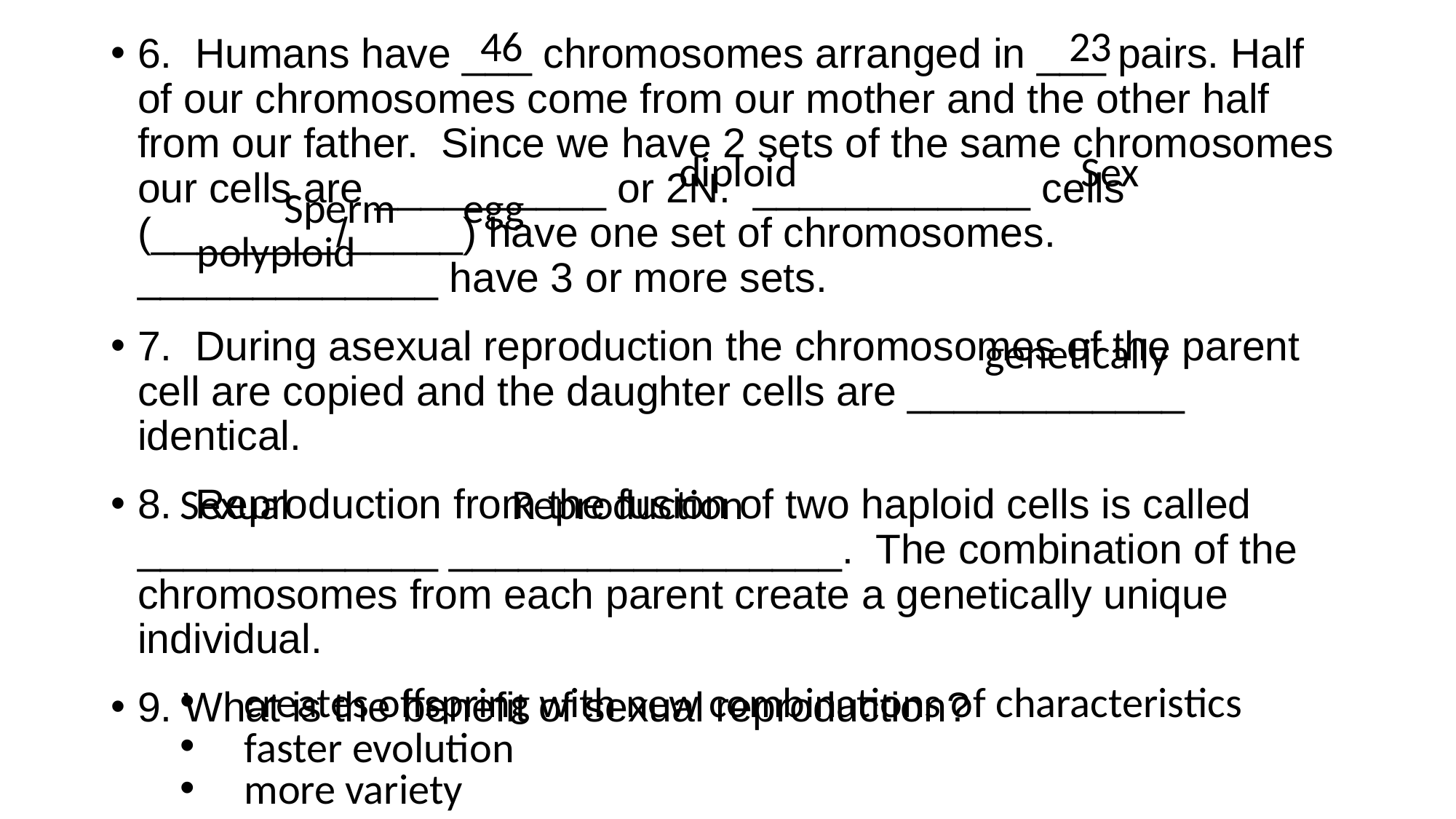

46
23
6.  Humans have ___ chromosomes arranged in ___ pairs. Half of our chromosomes come from our mother and the other half from our father.  Since we have 2 sets of the same chromosomes our cells are __________ or 2N.  ____________ cells (________/_____) have one set of chromosomes.  _____________ have 3 or more sets.
7.  During asexual reproduction the chromosomes of the parent cell are copied and the daughter cells are ____________ identical.
8.  Reproduction from the fusion of two haploid cells is called _____________ _________________.  The combination of the chromosomes from each parent create a genetically unique individual.
9. What is the benefit of sexual reproduction?

diploid
Sex
Sperm       egg
polyploid
genetically
Sexual                       Reproduction
 creates offspring with new combinations of characteristics
 faster evolution
 more variety